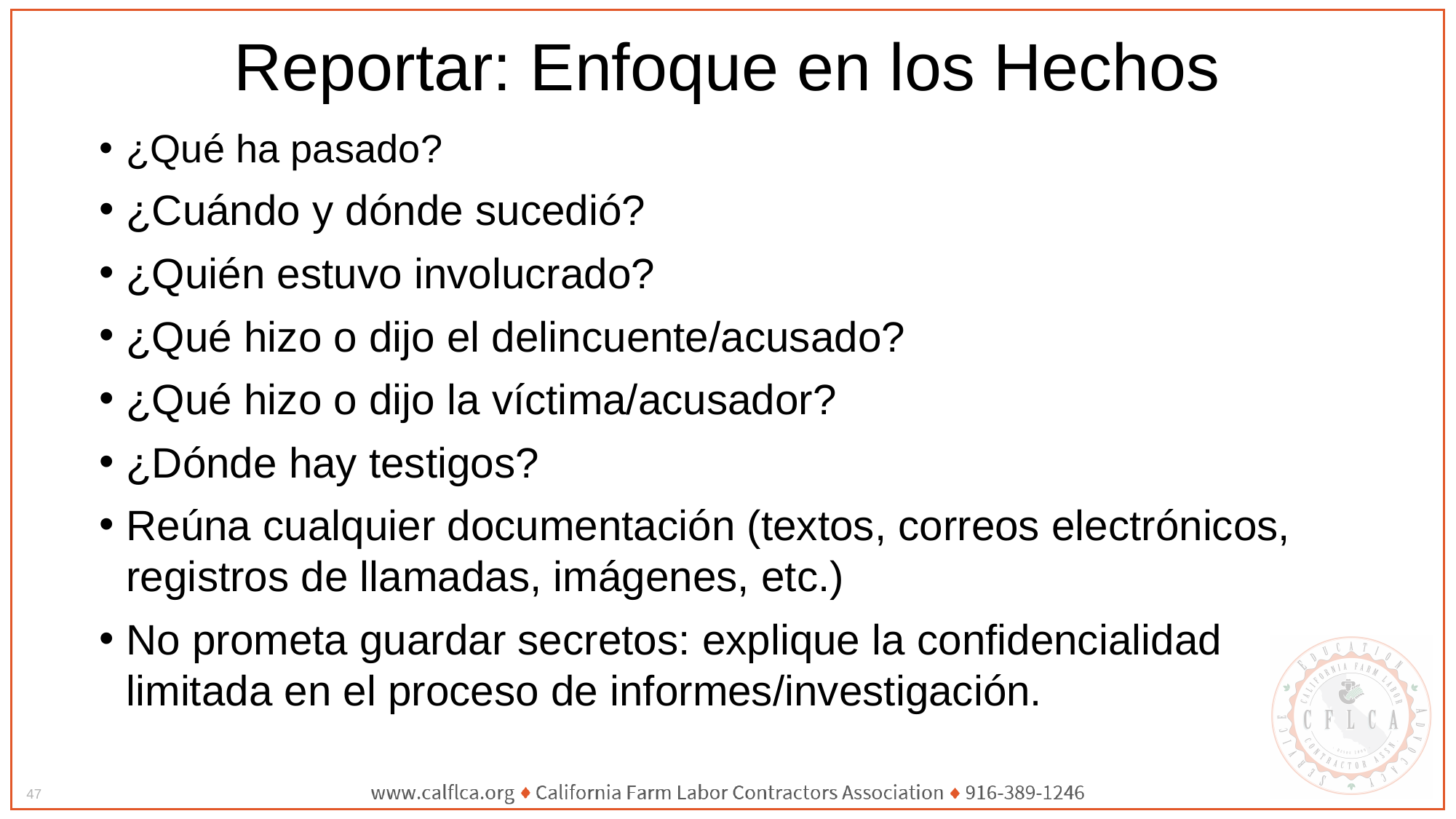

# Reportar: Enfoque en los Hechos
¿Qué ha pasado?
¿Cuándo y dónde sucedió?
¿Quién estuvo involucrado?
¿Qué hizo o dijo el delincuente/acusado?
¿Qué hizo o dijo la víctima/acusador?
¿Dónde hay testigos?
Reúna cualquier documentación (textos, correos electrónicos, registros de llamadas, imágenes, etc.)
No prometa guardar secretos: explique la confidencialidad limitada en el proceso de informes/investigación.
47